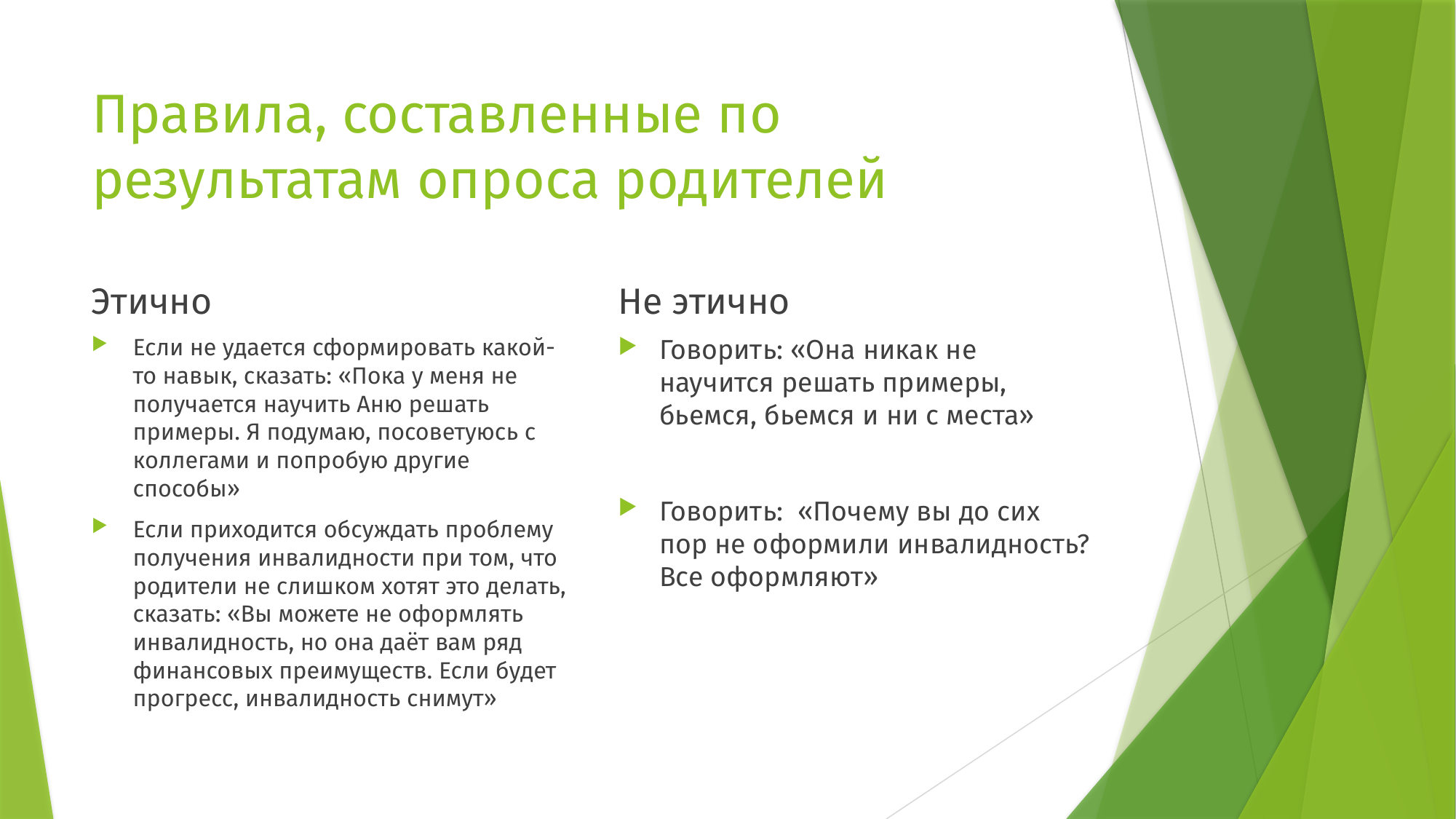

# Правила, составленные по результатам опроса родителей
Этично
Не этично
Если не удается сформировать какой-то навык, сказать: «Пока у меня не получается научить Аню решать примеры. Я подумаю, посоветуюсь с коллегами и попробую другие способы»
Если приходится обсуждать проблему получения инвалидности при том, что родители не слишком хотят это делать, сказать: «Вы можете не оформлять инвалидность, но она даёт вам ряд финансовых преимуществ. Если будет прогресс, инвалидность снимут»
Говорить: «Она никак не научится решать примеры, бьемся, бьемся и ни с места»

Говорить:  «Почему вы до сих пор не оформили инвалидность? Все оформляют»